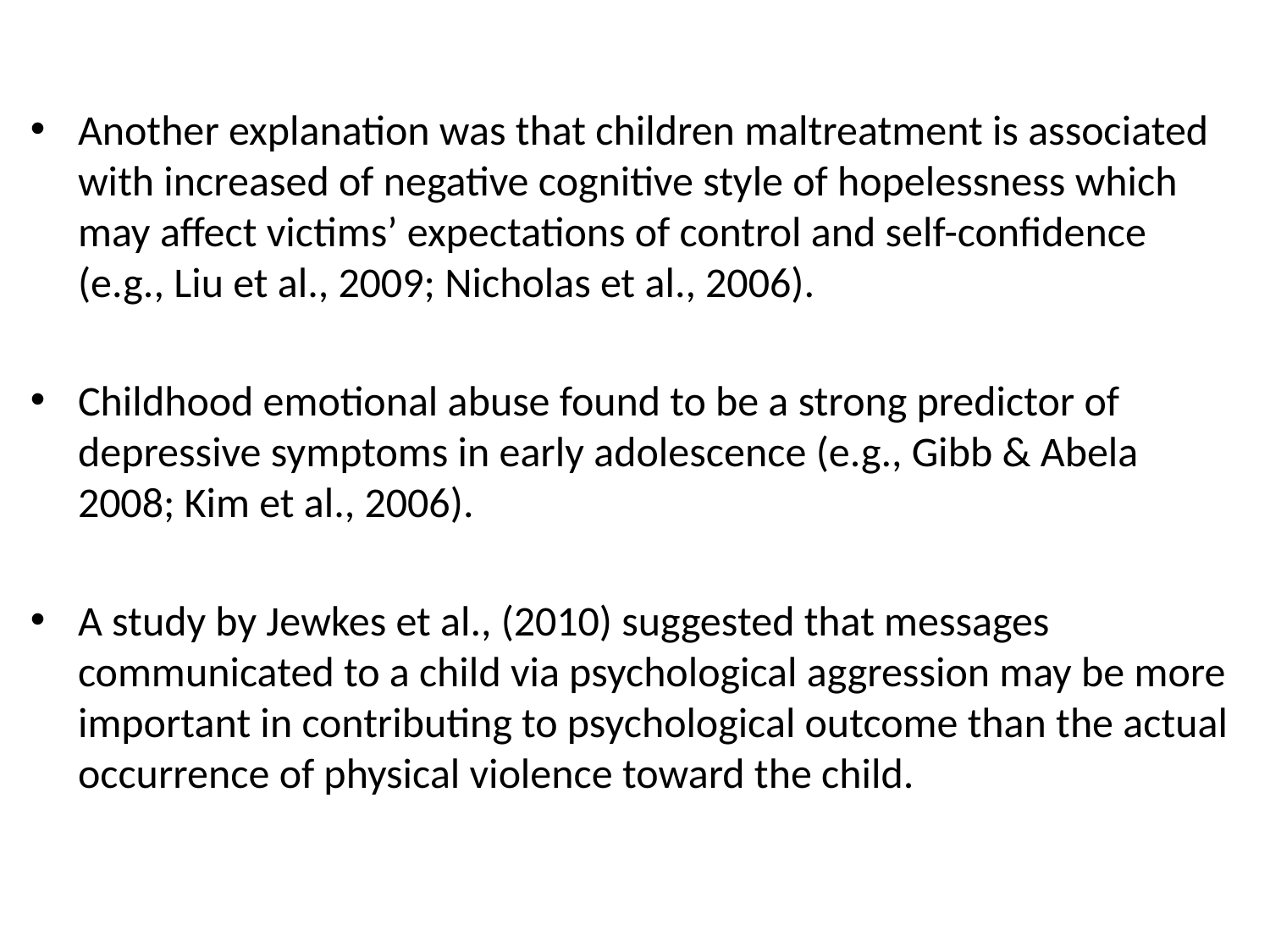

Another explanation was that children maltreatment is associated with increased of negative cognitive style of hopelessness which may affect victims’ expectations of control and self-confidence (e.g., Liu et al., 2009; Nicholas et al., 2006).

Childhood emotional abuse found to be a strong predictor of depressive symptoms in early adolescence (e.g., Gibb & Abela 2008; Kim et al., 2006).

A study by Jewkes et al., (2010) suggested that messages communicated to a child via psychological aggression may be more important in contributing to psychological outcome than the actual occurrence of physical violence toward the child.